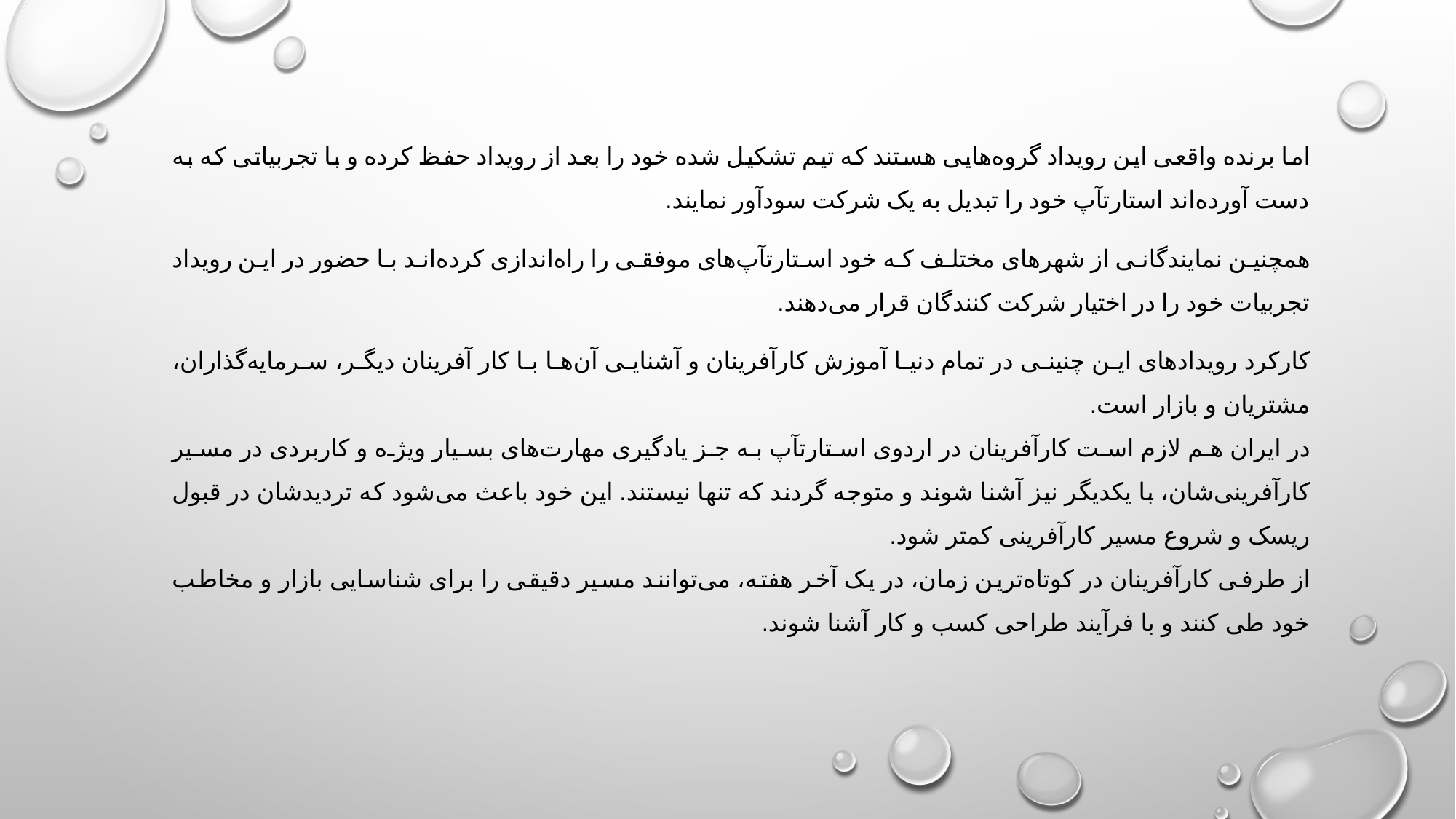

اما برنده واقعی این رویداد گروه‌هایی هستند که تیم تشکیل شده خود را بعد از رویداد حفظ کرده و با تجربیاتی که به دست آورده‌اند استارتآپ خود را تبدیل به یک شرکت سودآور نمایند.
همچنین نمایندگانی از شهرهای مختلف که خود استارتآپ‌های موفقی را راه‌اندازی کرده‌اند با حضور در این رویداد تجربیات خود را در اختیار شرکت کنندگان قرار می‌دهند.
کارکرد رویدادهای این چنینی در تمام دنیا آموزش کارآفرینان و آشنایی آن‌ها با کار آفرینان دیگر، سرمایه‌گذاران، مشتریان و بازار است.
در ایران هم لازم است کارآفرینان در اردوی استارتآپ به جز یادگیری مهارت‌های بسیار ویژه و کاربردی در مسیر کارآفرینی‌شان، با یکدیگر نیز آشنا شوند و متوجه گردند که تنها نیستند. این خود باعث می‌شود که تردیدشان در قبول ریسک و شروع مسیر کارآفرینی کمتر شود.
از طرفی کارآفرینان در کوتاه‌ترین زمان، در یک آخر هفته، می‌توانند مسیر دقیقی را برای شناسایی بازار و مخاطب خود طی کنند و با فرآیند طراحی کسب و کار آشنا شوند.